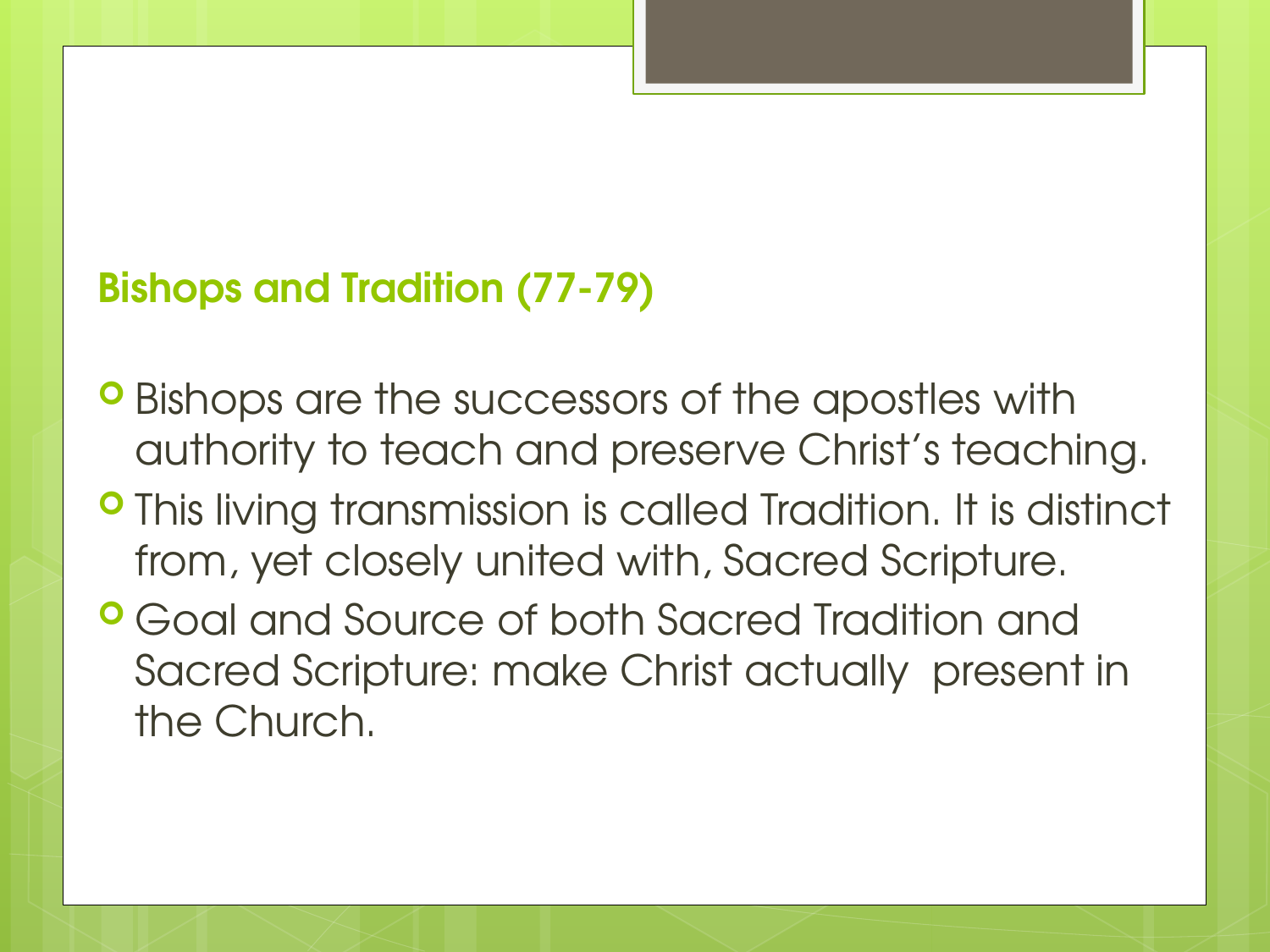

# Bishops and Tradition (77-79)
Bishops are the successors of the apostles with authority to teach and preserve Christ’s teaching.
This living transmission is called Tradition. It is distinct from, yet closely united with, Sacred Scripture.
Goal and Source of both Sacred Tradition and Sacred Scripture: make Christ actually  present in the Church.